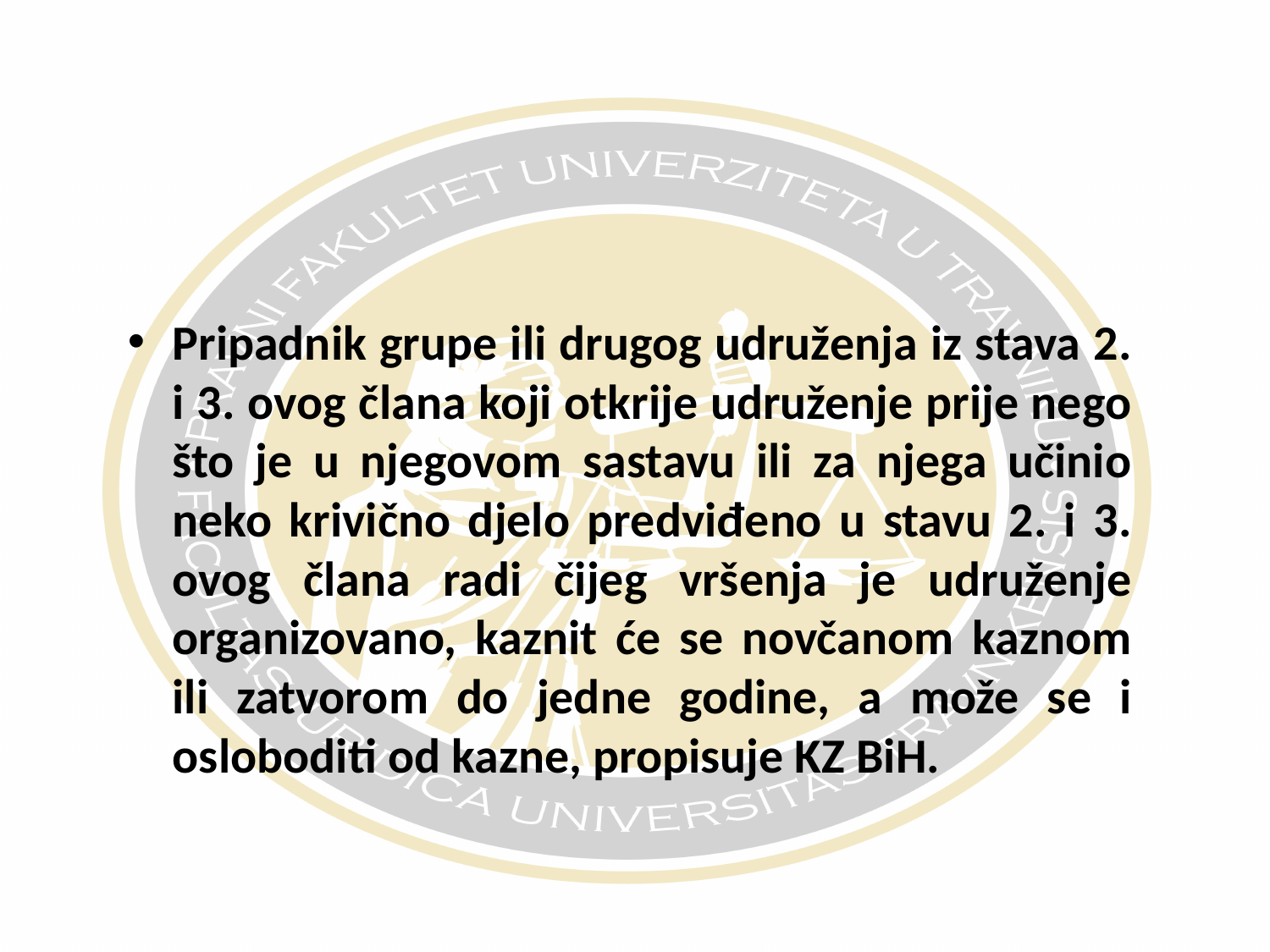

#

Pripadnik grupe ili drugog udruženja iz stava 2. i 3. ovog člana koji otkrije udruženje prije nego što je u njegovom sastavu ili za njega učinio neko krivično djelo predviđeno u stavu 2. i 3. ovog člana radi čijeg vršenja je udruženje organizovano, kaznit će se novčanom kaznom ili zatvorom do jedne godine, a može se i osloboditi od kazne, propisuje KZ BiH.